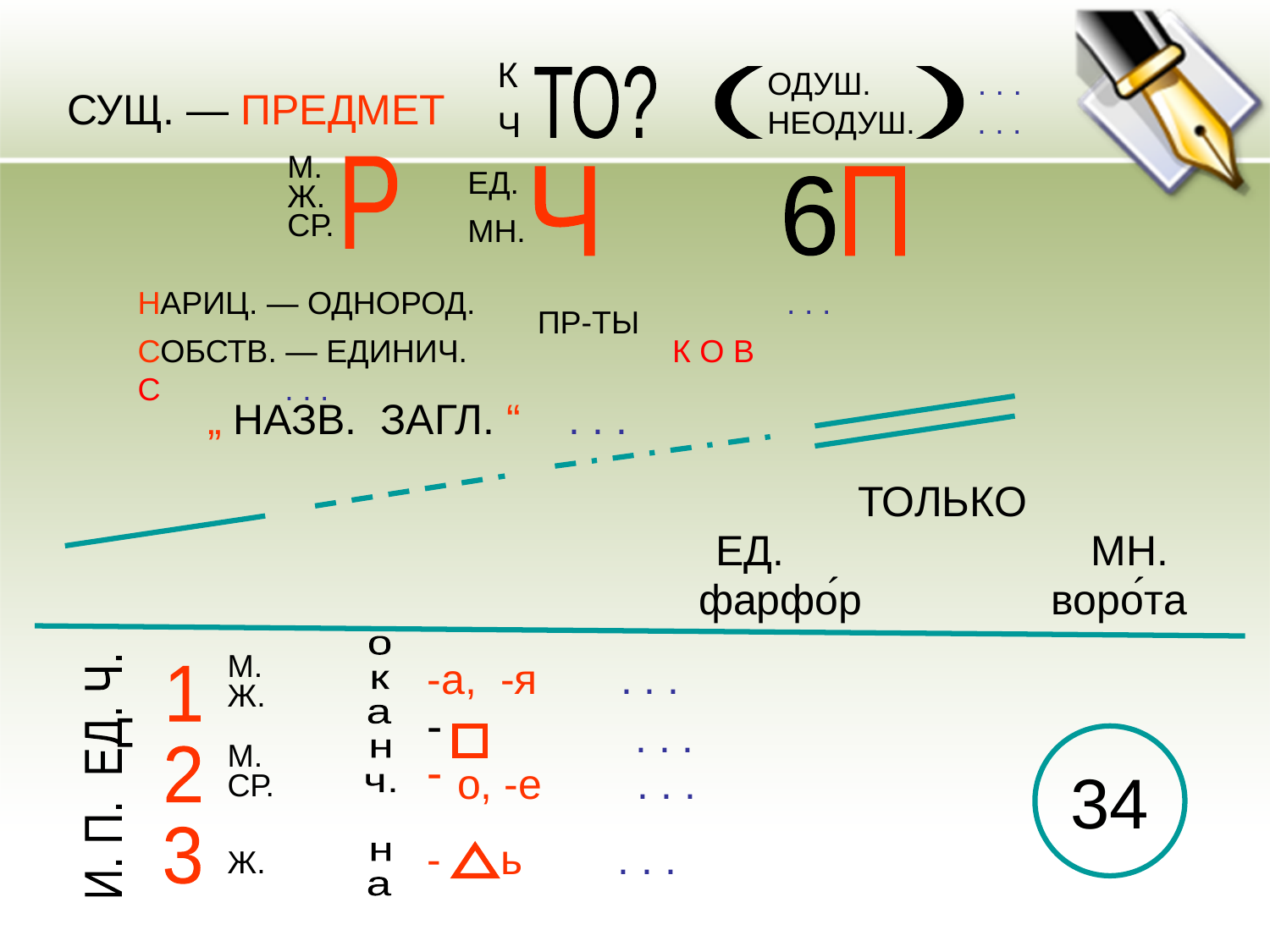

К
Ч
ТО?
(   )
ОДУШ.            . . .
НЕОДУШ.       . . .
СУЩ. — ПРЕДМЕТ
М.
Ж.
СР.
Р
ЕД.
МН.
Ч
П
6
НАРИЦ. — ОДНОРОД.                                   . . .
СОБСТВ. — ЕДИНИЧ.                       К О В С              . . .
ПР-ТЫ
„ НАЗВ.  ЗАГЛ. “    . . .

ТОЛЬКО
ЕД.                          МН.
фарфо́р                воро́та

о
к
а
н
ч.

н
а
-а,  -я       . . .
М.
Ж.
1
2
3
               . . .
о, -е        . . .

34
М.
СР.
И. П.  ЕД. Ч.
-     ь        . . .
Ж.